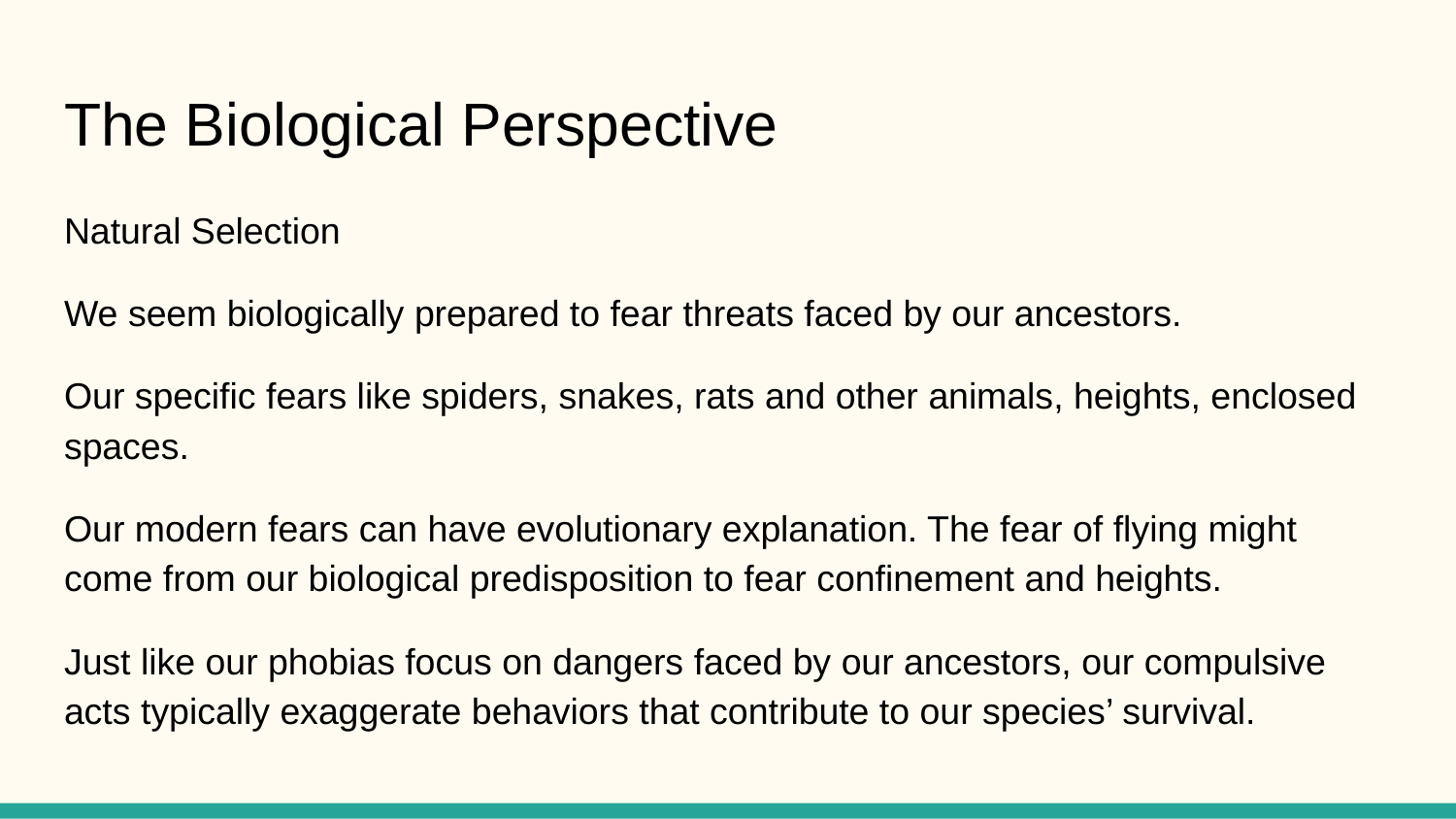

# The Biological Perspective
Natural Selection
We seem biologically prepared to fear threats faced by our ancestors.
Our specific fears like spiders, snakes, rats and other animals, heights, enclosed spaces.
Our modern fears can have evolutionary explanation. The fear of flying might come from our biological predisposition to fear confinement and heights.
Just like our phobias focus on dangers faced by our ancestors, our compulsive acts typically exaggerate behaviors that contribute to our species’ survival.